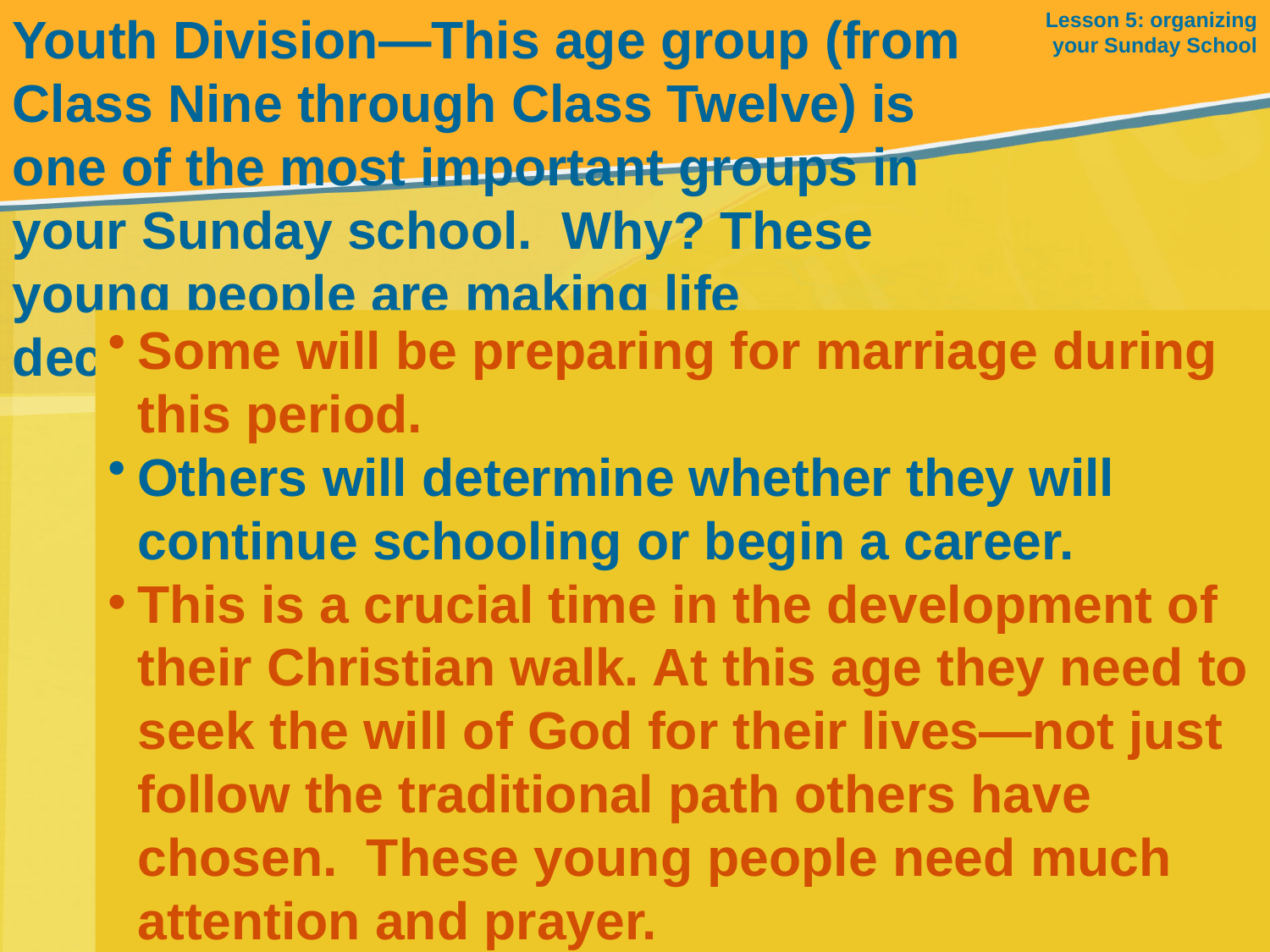

Youth Division—This age group (from Class Nine through Class Twelve) is one of the most important groups in your Sunday school.  Why? These young people are making life decisions.
Lesson 5: organizing your Sunday School
Some will be preparing for marriage during this period.
Others will determine whether they will continue schooling or begin a career.
This is a crucial time in the development of their Christian walk. At this age they need to seek the will of God for their lives—not just follow the traditional path others have chosen.  These young people need much attention and prayer.